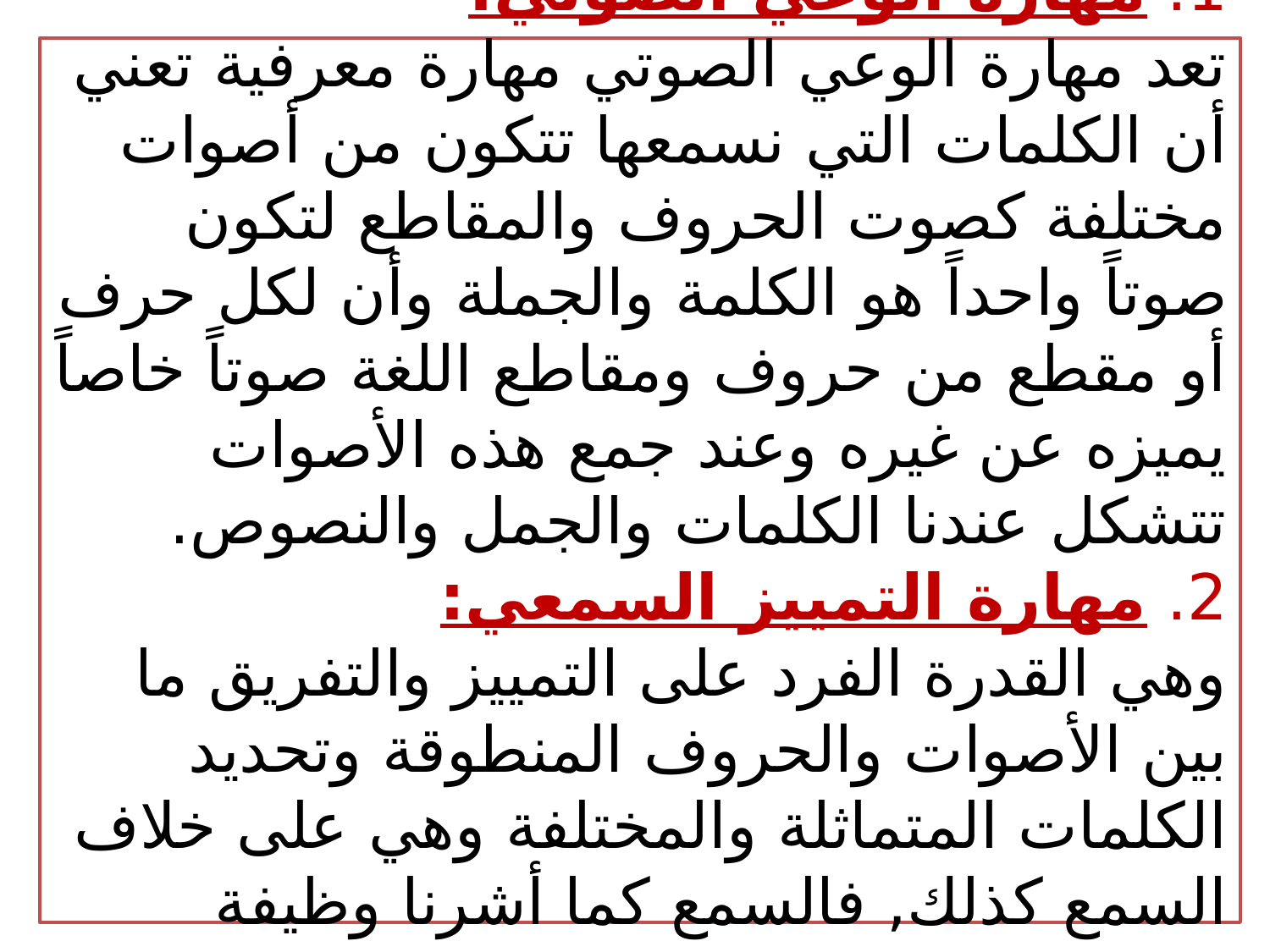

# 1. مهارة الوعي الصوتي: تعد مهارة الوعي الصوتي مهارة معرفية تعني أن الكلمات التي نسمعها تتكون من أصوات مختلفة كصوت الحروف والمقاطع لتكون صوتاً واحداً هو الكلمة والجملة وأن لكل حرف أو مقطع من حروف ومقاطع اللغة صوتاً خاصاً يميزه عن غيره وعند جمع هذه الأصوات تتشكل عندنا الكلمات والجمل والنصوص. 2. مهارة التمييز السمعي: وهي القدرة الفرد على التمييز والتفريق ما بين الأصوات والحروف المنطوقة وتحديد الكلمات المتماثلة والمختلفة وهي على خلاف السمع كذلك, فالسمع كما أشرنا وظيفة فيزيائية بينما التمييز السمعي وظيفة معرفية.